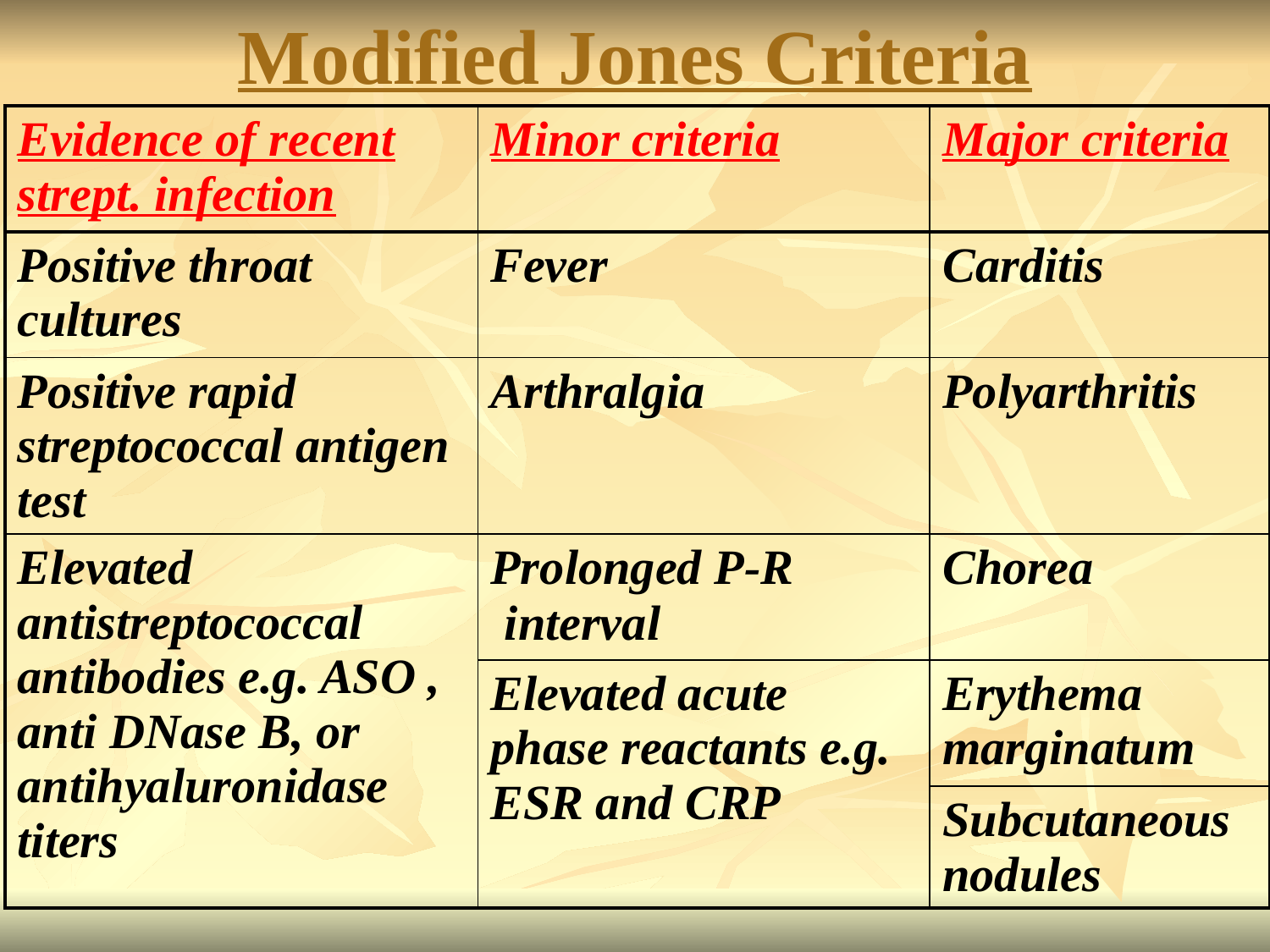

# Modified Jones Criteria
| Evidence of recent strept. infection | Minor criteria | Major criteria |
| --- | --- | --- |
| Positive throat cultures | Fever | Carditis |
| Positive rapid streptococcal antigen test | Arthralgia | Polyarthritis |
| Elevated antistreptococcal antibodies e.g. ASO , anti DNase B, or antihyaluronidase titers | Prolonged P-R interval | Chorea |
|  | Elevated acute phase reactants e.g. ESR and CRP | Erythema marginatum |
|  |  | Subcutaneous nodules |